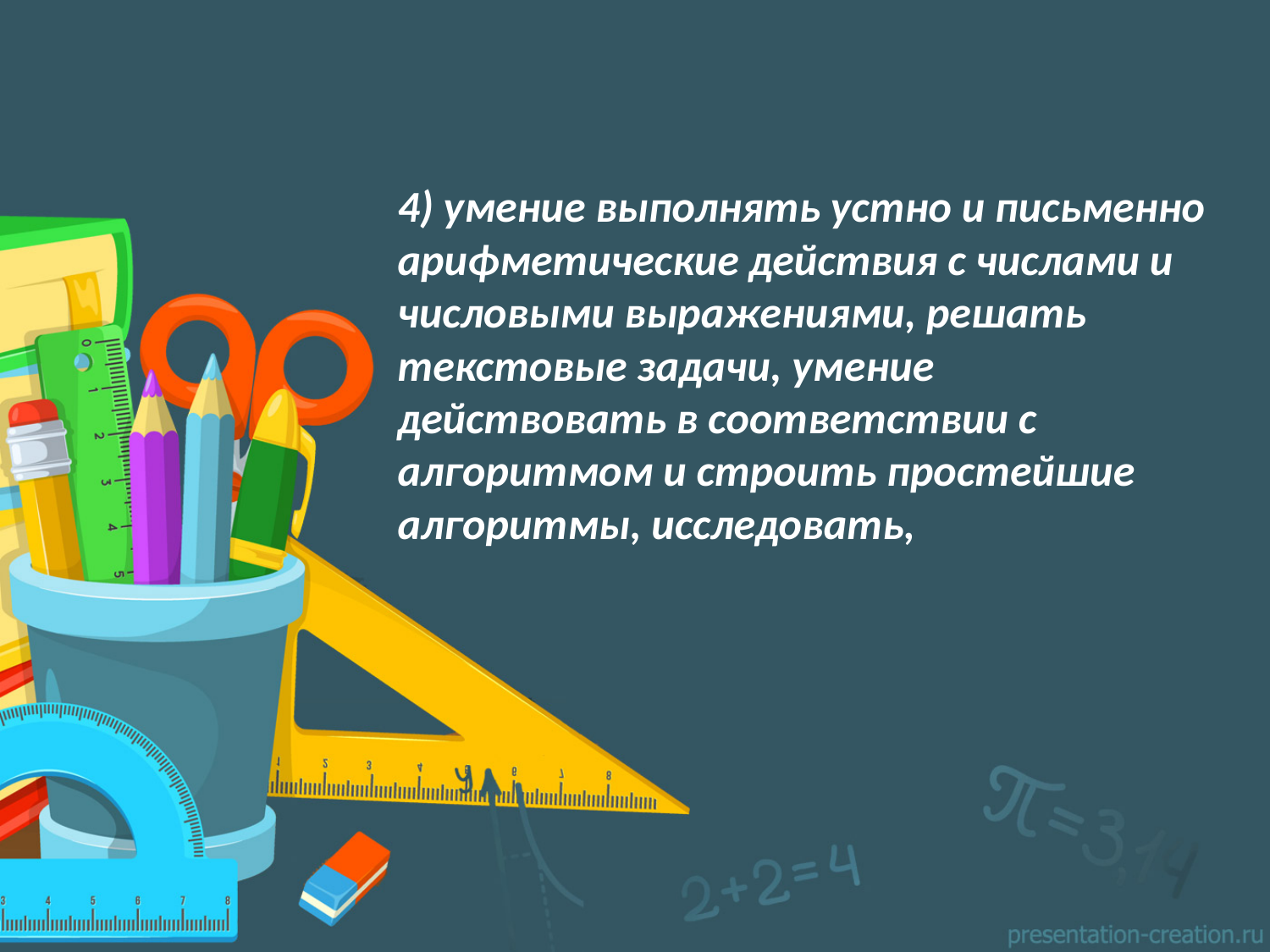

#
4) умение выполнять устно и письменно арифметические действия с числами и числовыми выражениями, решать текстовые задачи, умение действовать в соответствии с алгоритмом и строить простейшие алгоритмы, исследовать,